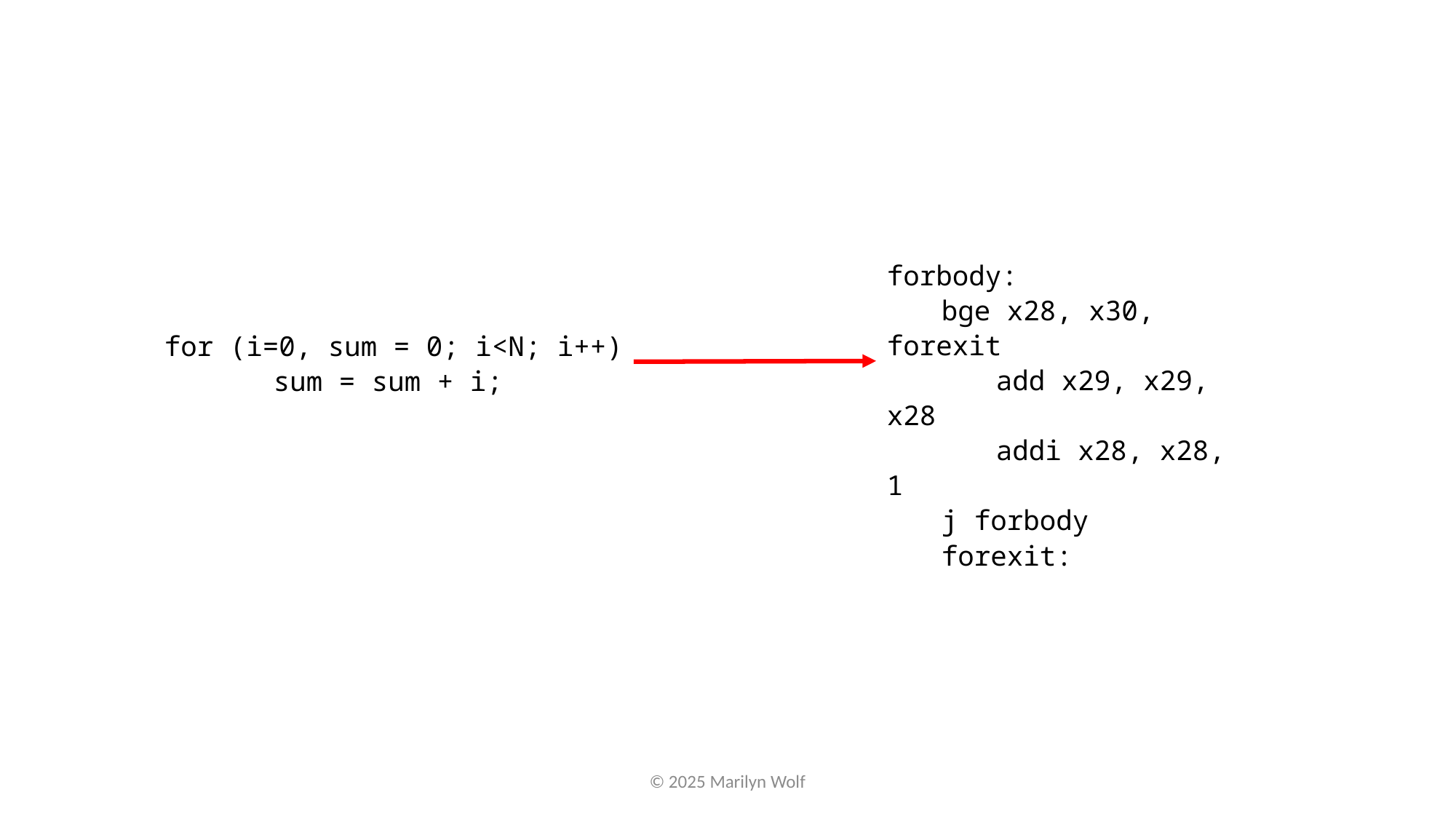

forbody:
bge x28, x30, forexit
	add x29, x29, x28
	addi x28, x28, 1
j forbody
forexit:
for (i=0, sum = 0; i<N; i++)
	sum = sum + i;
© 2025 Marilyn Wolf